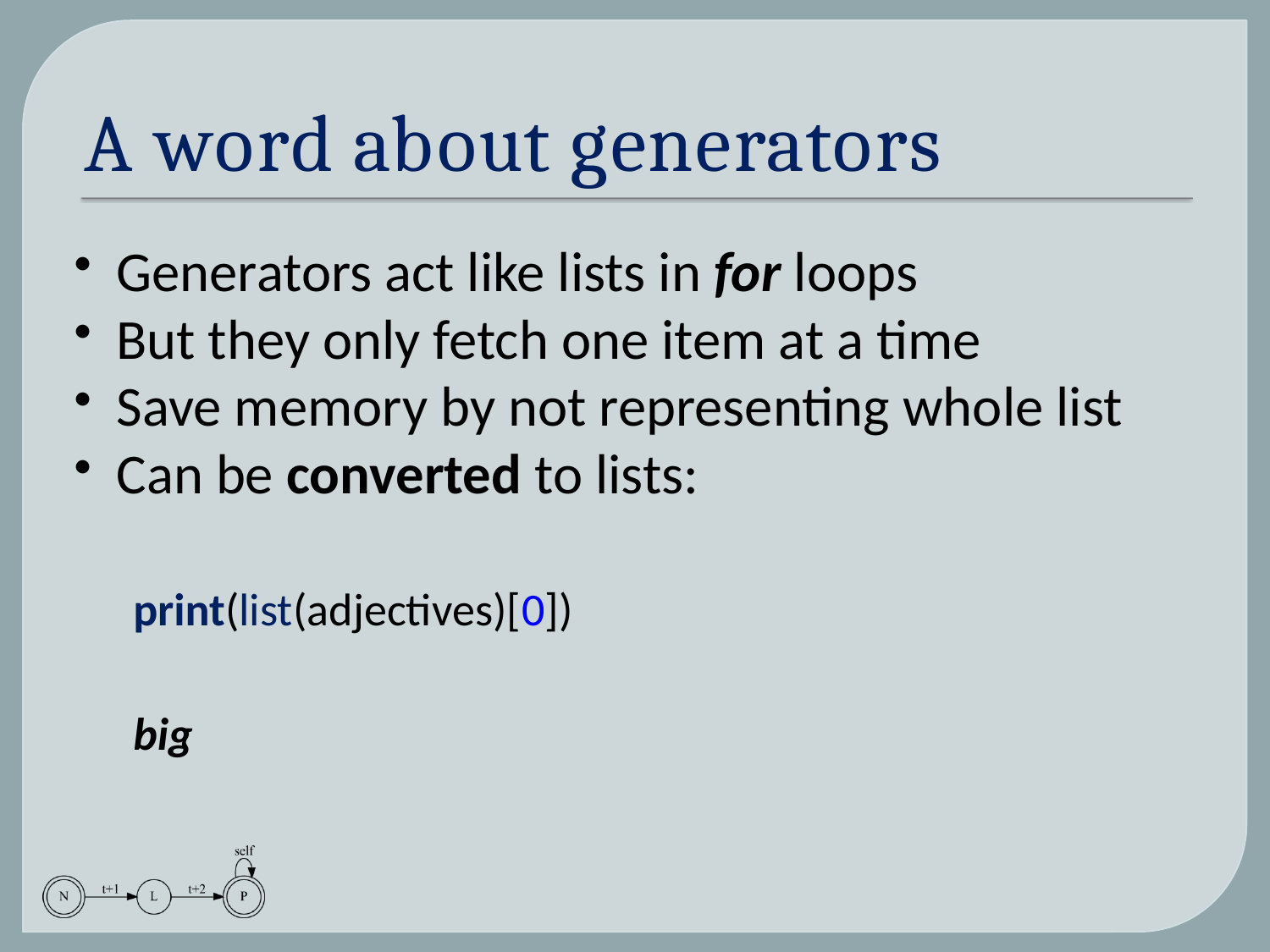

# A word about generators
Generators act like lists in for loops
But they only fetch one item at a time
Save memory by not representing whole list
Can be converted to lists:

print(list(adjectives)[0])

big